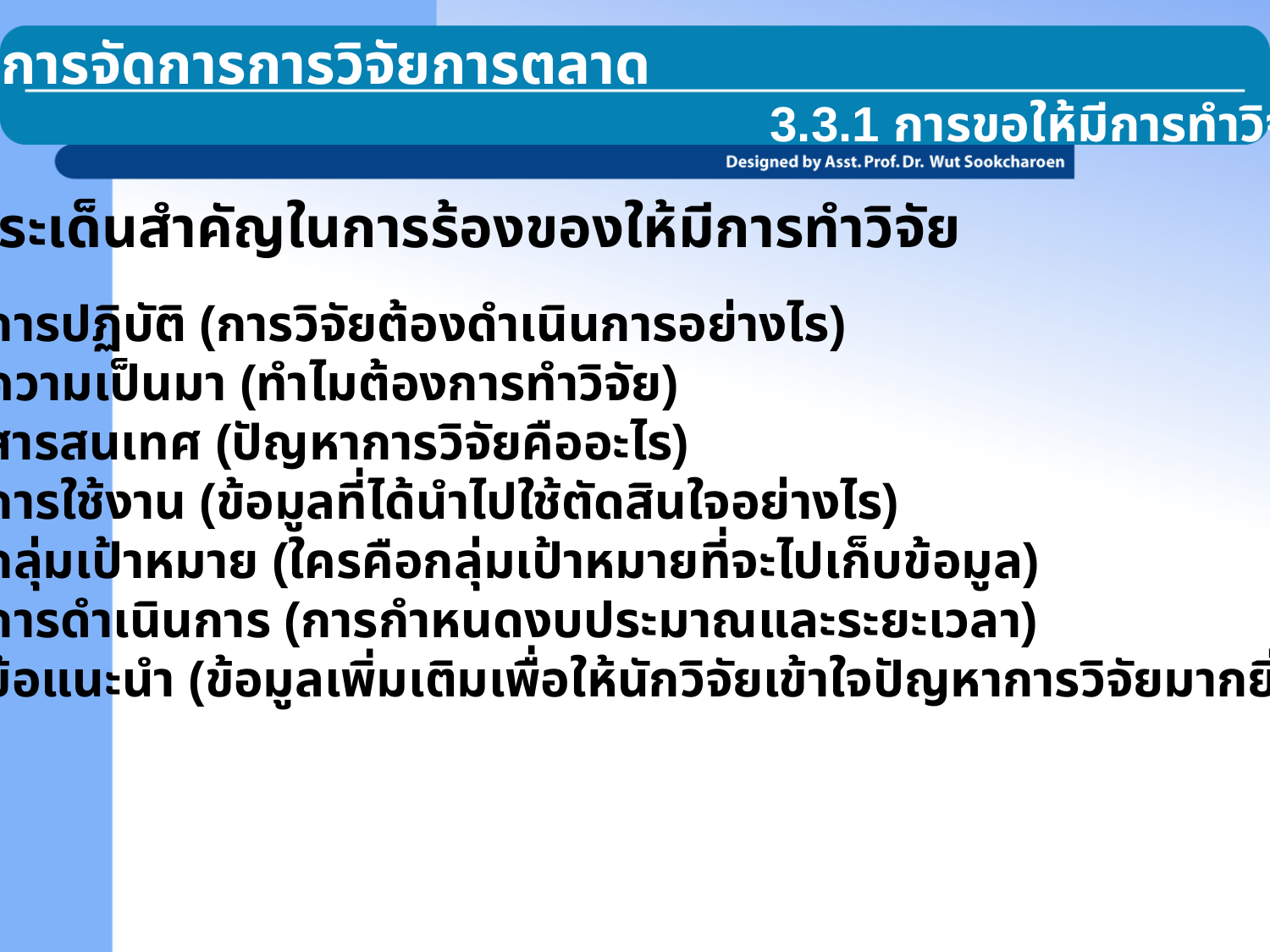

3.3 การจัดการการวิจัยการตลาด
3.3.1 การขอให้มีการทำวิจัย
ประเด็นสำคัญในการร้องของให้มีการทำวิจัย
การปฏิบัติ (การวิจัยต้องดำเนินการอย่างไร)
ความเป็นมา (ทำไมต้องการทำวิจัย)
สารสนเทศ (ปัญหาการวิจัยคืออะไร)
การใช้งาน (ข้อมูลที่ได้นำไปใช้ตัดสินใจอย่างไร)
กลุ่มเป้าหมาย (ใครคือกลุ่มเป้าหมายที่จะไปเก็บข้อมูล)
การดำเนินการ (การกำหนดงบประมาณและระยะเวลา)
ข้อแนะนำ (ข้อมูลเพิ่มเติมเพื่อให้นักวิจัยเข้าใจปัญหาการวิจัยมากยิ่งขึ้น)